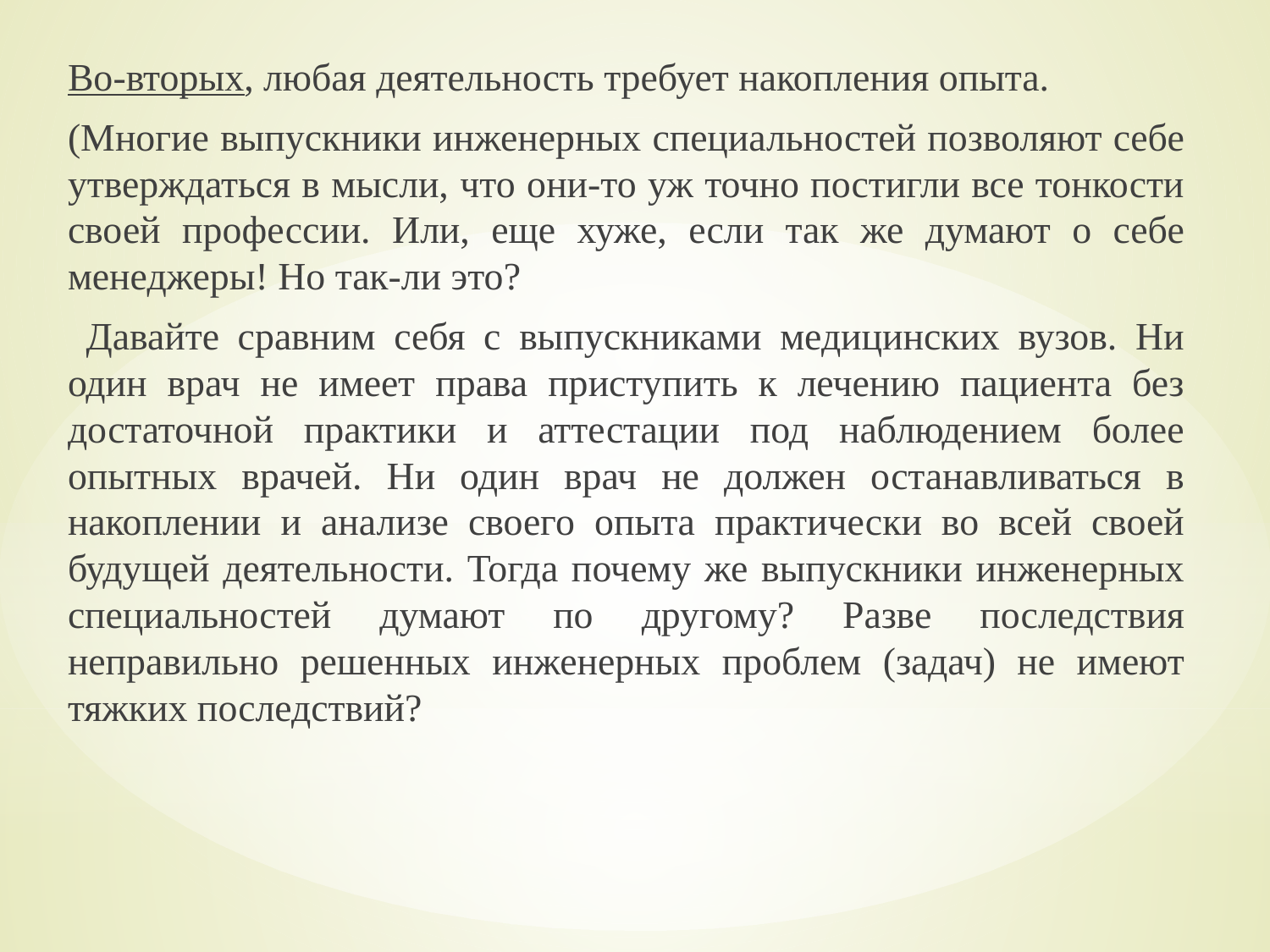

Во-вторых, любая деятельность требует накопления опыта.
(Многие выпускники инженерных специальностей позволяют себе утверждаться в мысли, что они-то уж точно постигли все тонкости своей профессии. Или, еще хуже, если так же думают о себе менеджеры! Но так-ли это?
 Давайте сравним себя с выпускниками медицинских вузов. Ни один врач не имеет права приступить к лечению пациента без достаточной практики и аттестации под наблюдением более опытных врачей. Ни один врач не должен останавливаться в накоплении и анализе своего опыта практически во всей своей будущей деятельности. Тогда почему же выпускники инженерных специальностей думают по другому? Разве последствия неправильно решенных инженерных проблем (задач) не имеют тяжких последствий?